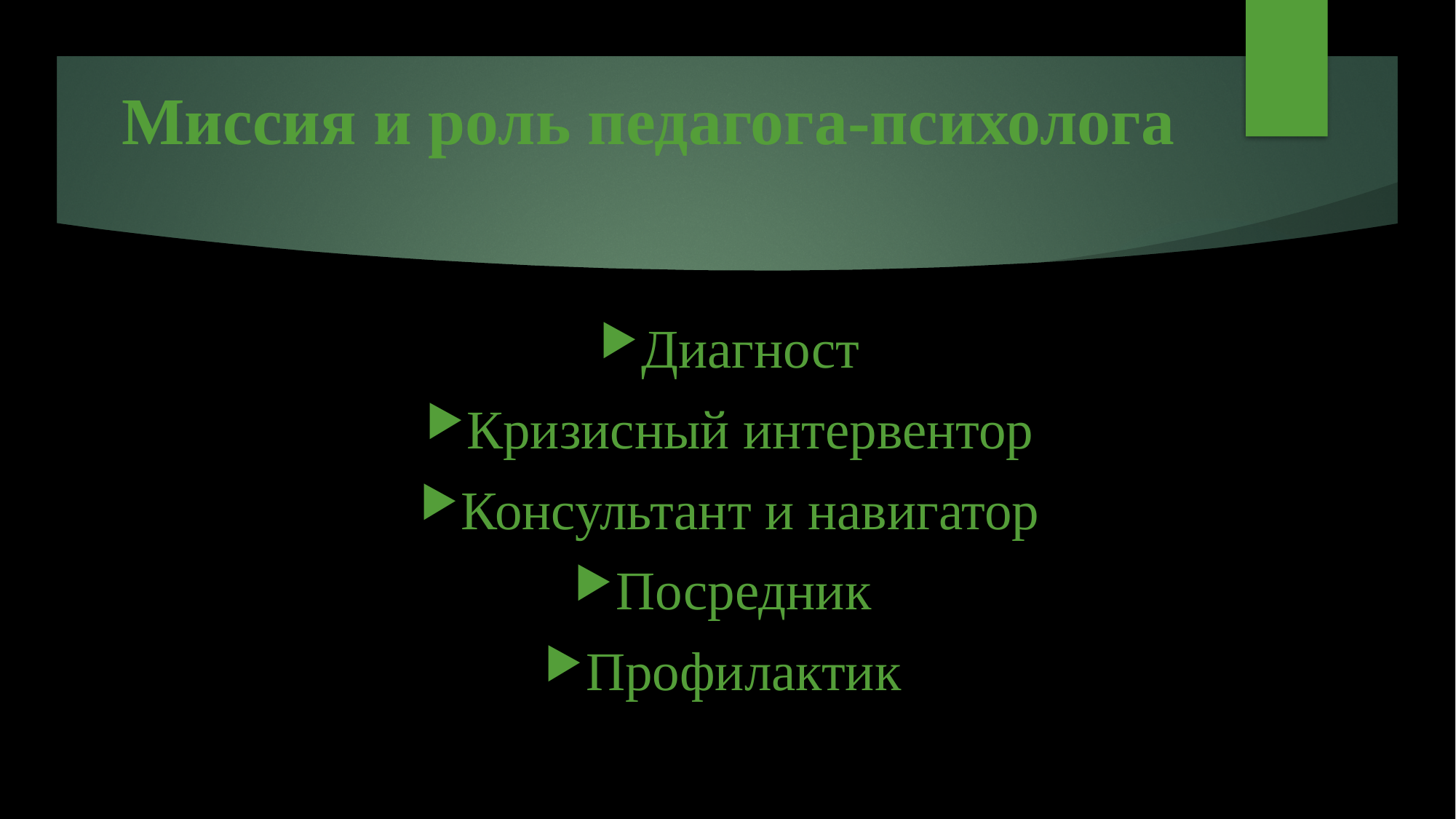

# Миссия и роль педагога-психолога
Диагност
Кризисный интервентор
Консультант и навигатор
Посредник
Профилактик